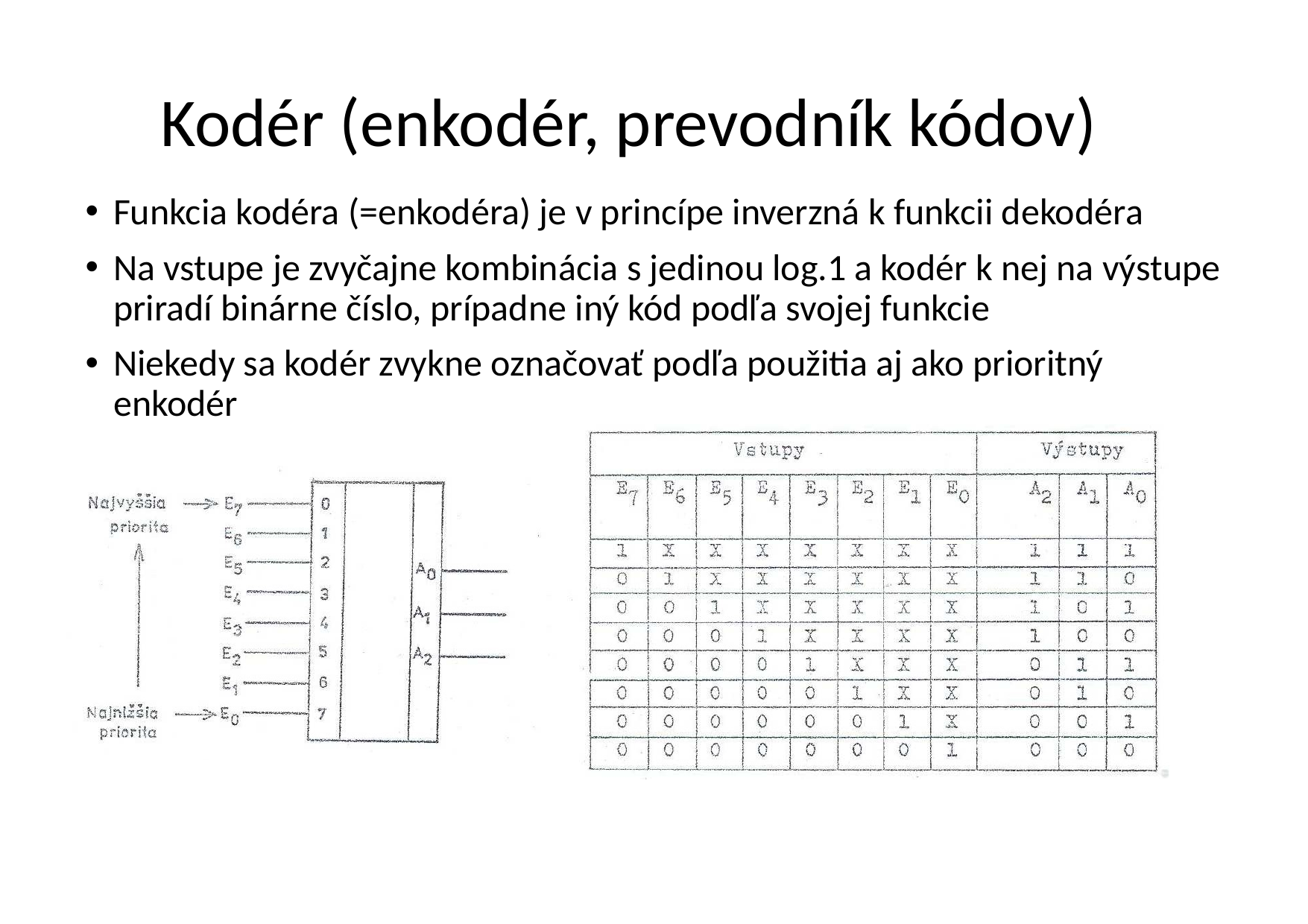

# Kodér (enkodér, prevodník kódov)
Funkcia kodéra (=enkodéra) je v princípe inverzná k funkcii dekodéra
Na vstupe je zvyčajne kombinácia s jedinou log.1 a kodér k nej na výstupe priradí binárne číslo, prípadne iný kód podľa svojej funkcie
Niekedy sa kodér zvykne označovať podľa použitia aj ako prioritný enkodér